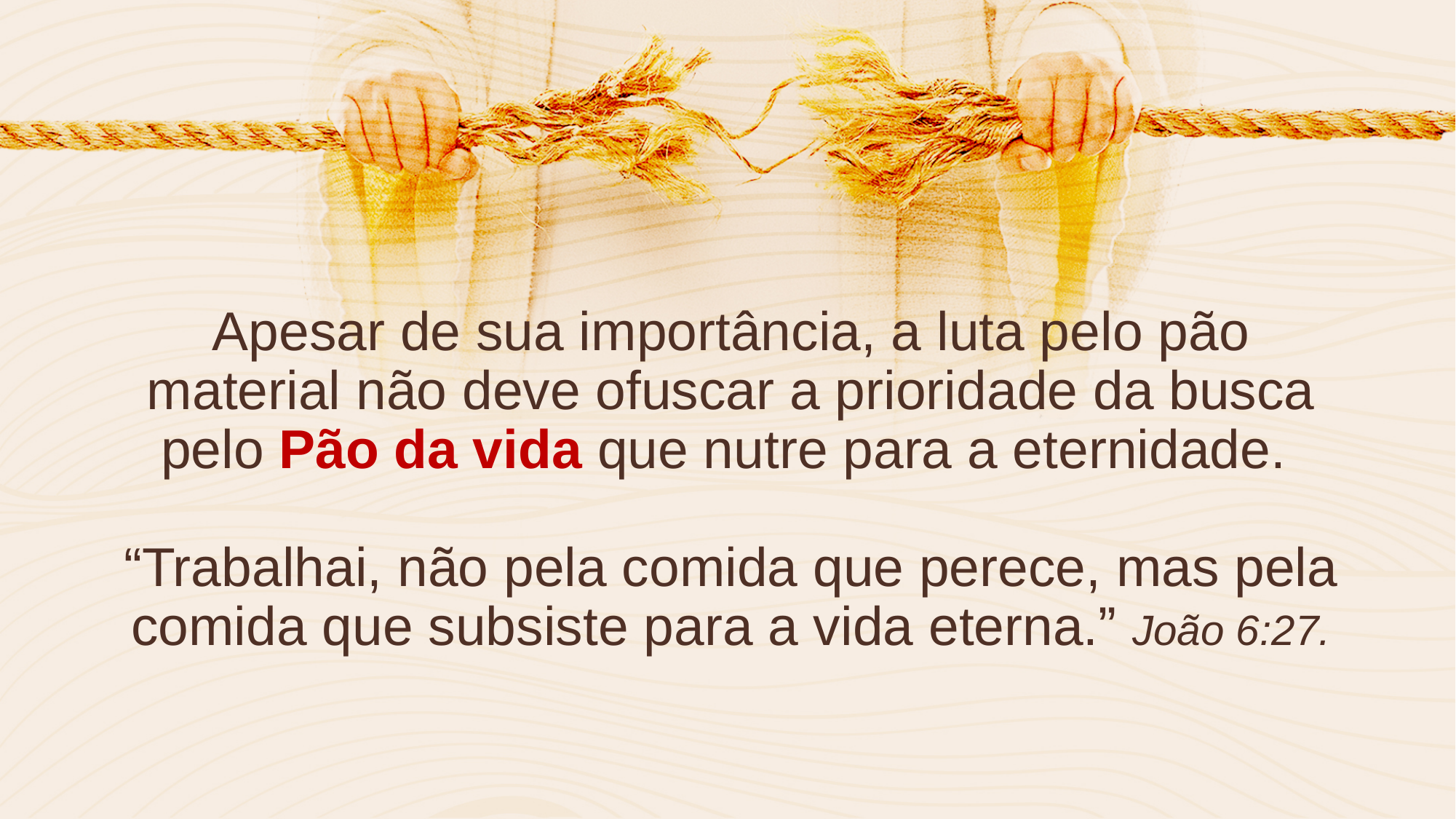

Apesar de sua importância, a luta pelo pão material não deve ofuscar a prioridade da busca pelo Pão da vida que nutre para a eternidade.

“Trabalhai, não pela comida que perece, mas pela comida que subsiste para a vida eterna.” João 6:27.